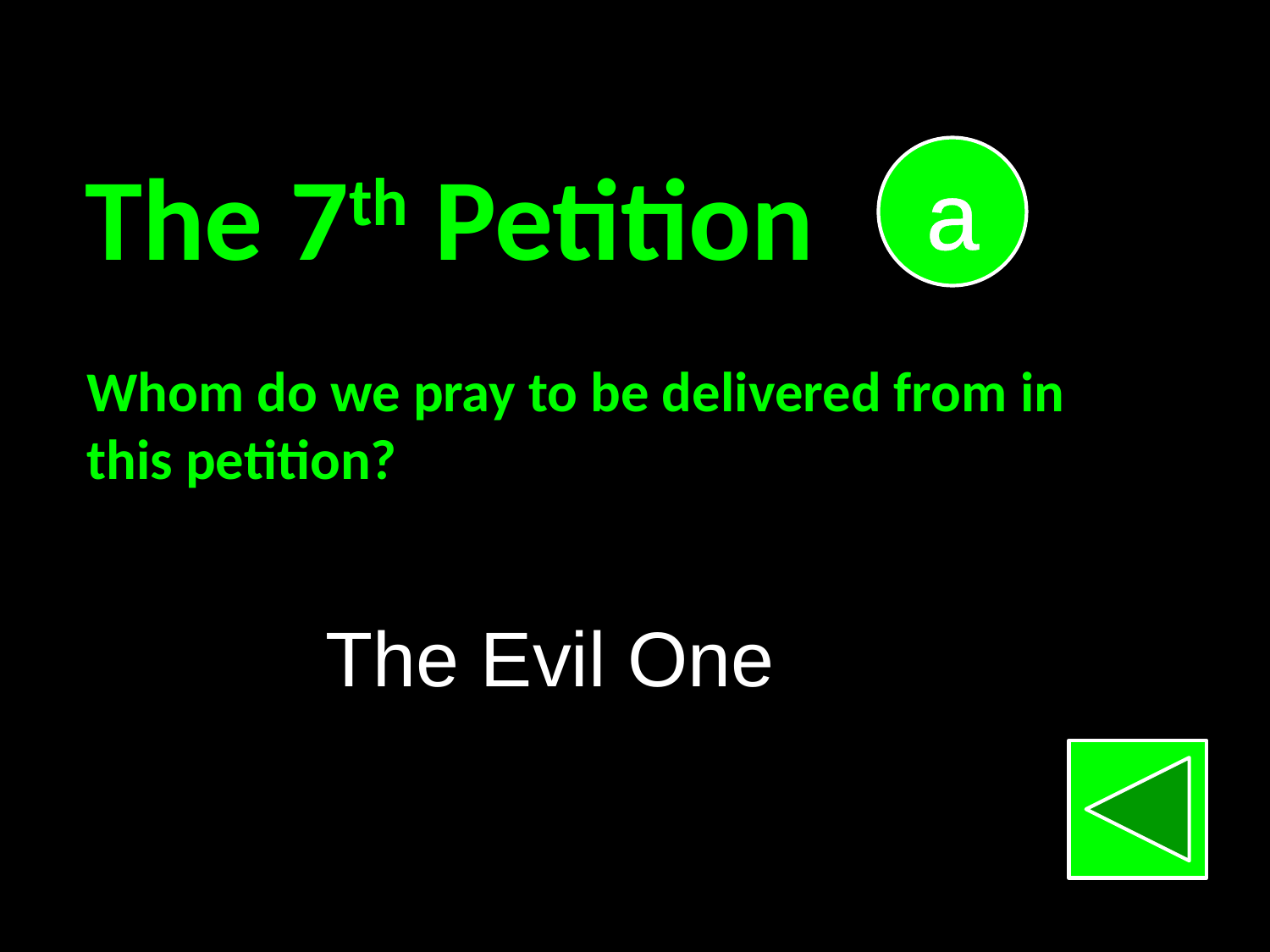

The 7th Petition
a
Whom do we pray to be delivered from in
this petition?
The Evil One